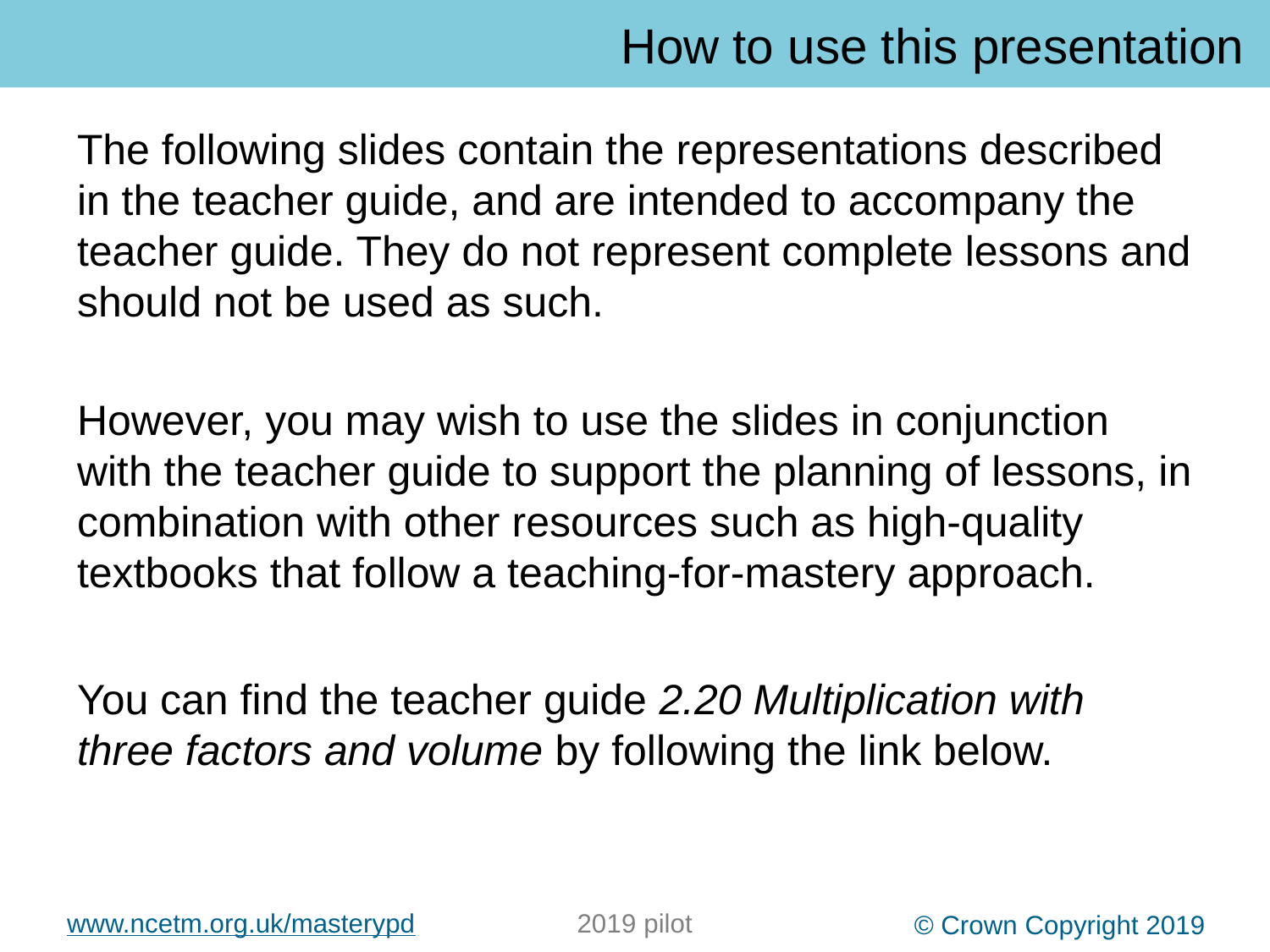

How to use this presentation
You can find the teacher guide 2.20 Multiplication with three factors and volume by following the link below.